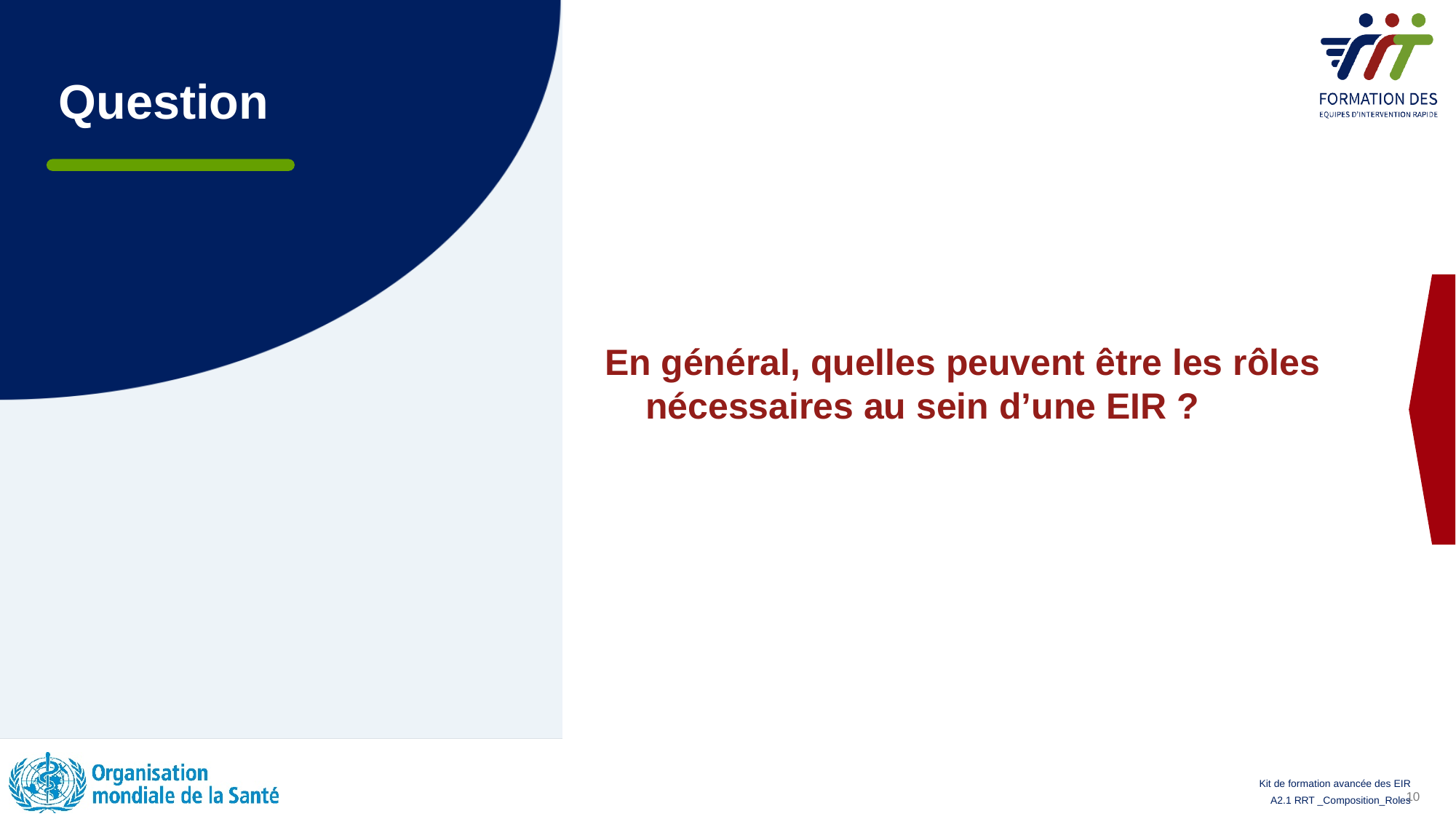

# Question
En général, quelles peuvent être les rôles nécessaires au sein d’une EIR ?